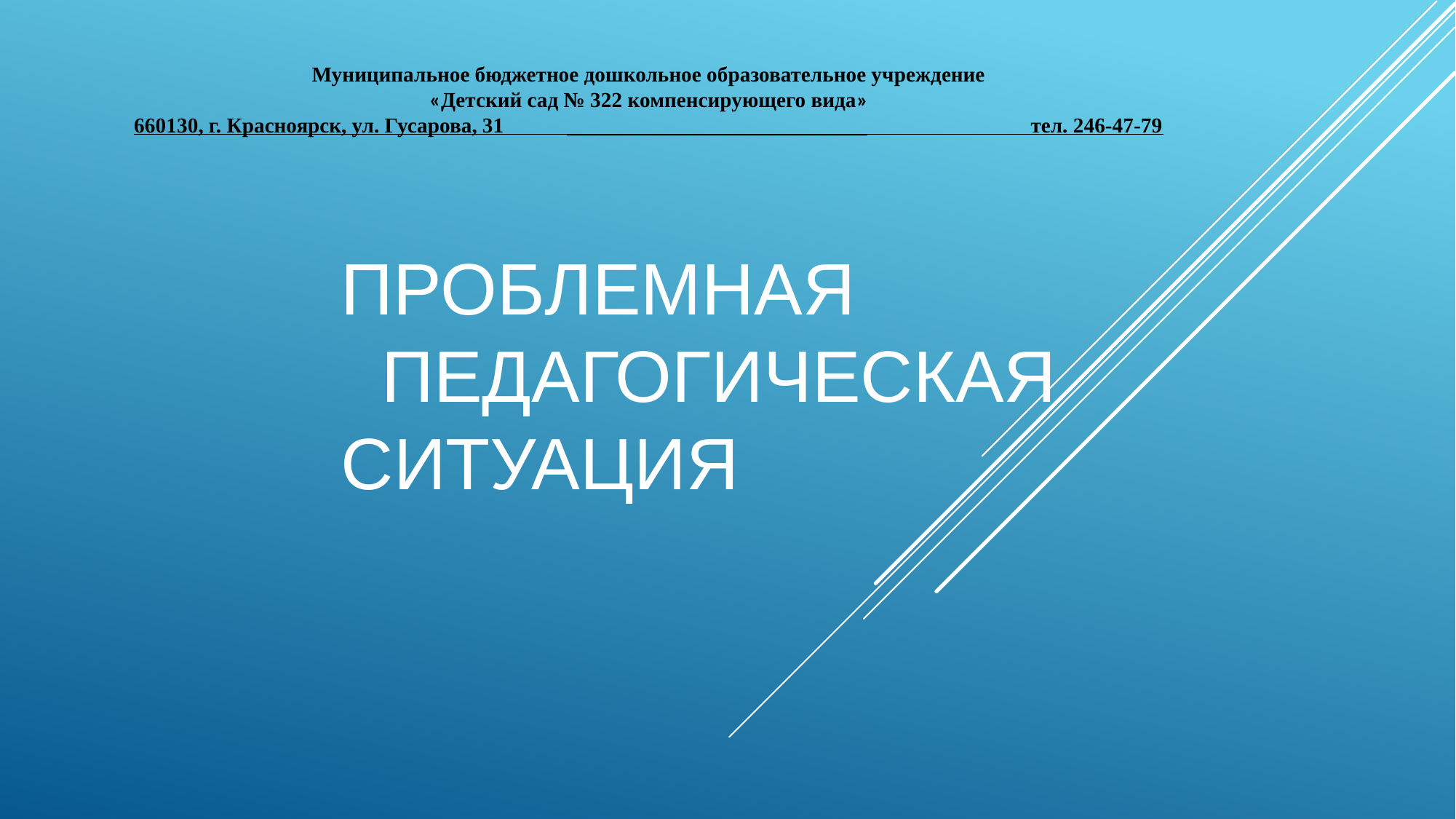

Муниципальное бюджетное дошкольное образовательное учреждение
«Детский сад № 322 компенсирующего вида»
660130, г. Красноярск, ул. Гусарова, 31            ____________________________                               тел. 246-47-79
# Проблемная                       педагогическая   ситуация